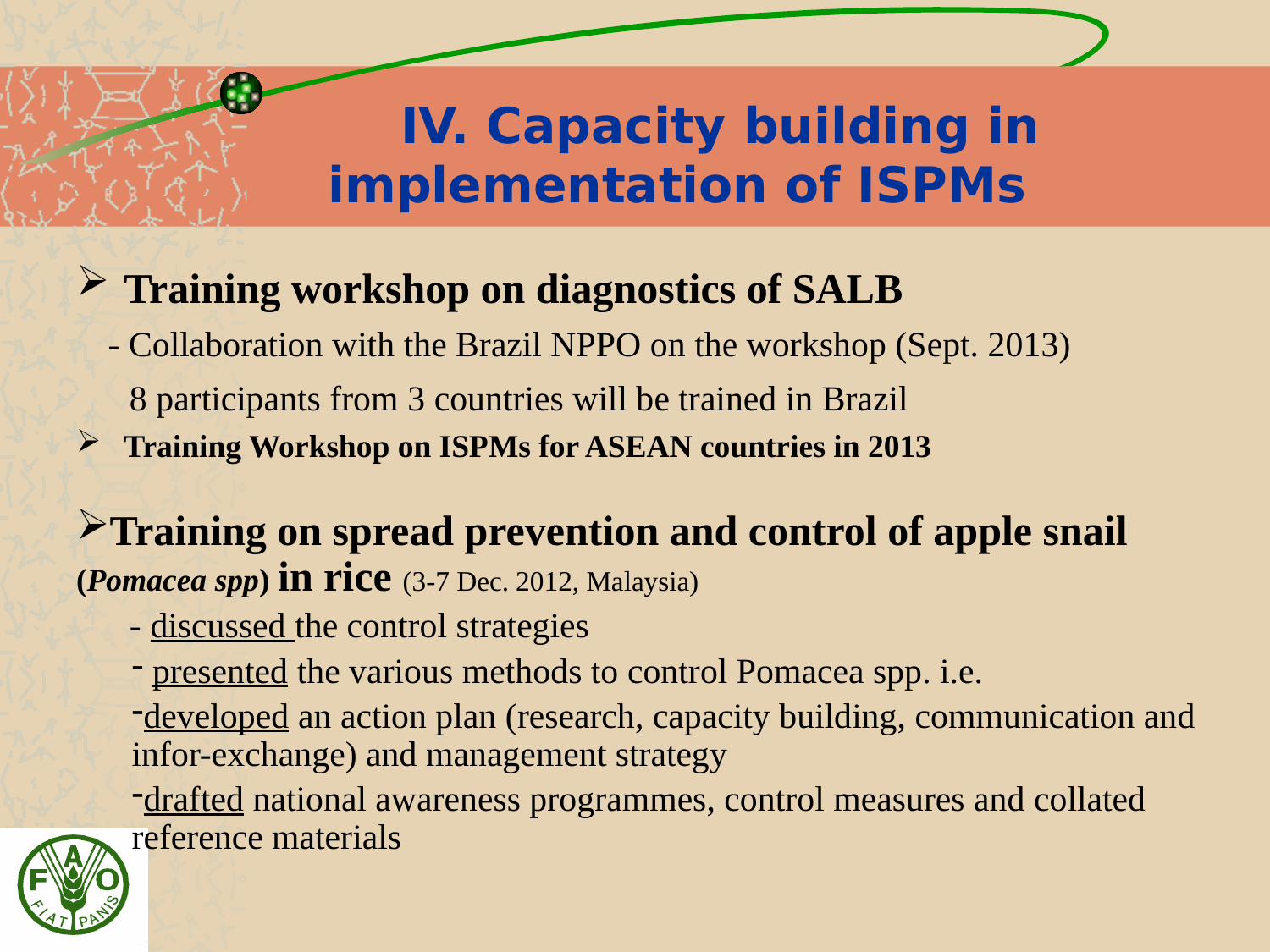

# IV. Capacity building in implementation of ISPMs

Training workshop on diagnostics of SALB
   - Collaboration with the Brazil NPPO on the workshop (Sept. 2013)
      8 participants from 3 countries will be trained in Brazil
Training Workshop on ISPMs for ASEAN countries in 2013

Training on spread prevention and control of apple snail (Pomacea spp) in rice (3-7 Dec. 2012, Malaysia)
      - discussed the control strategies
 presented the various methods to control Pomacea spp. i.e.
developed an action plan (research, capacity building, communication and infor-exchange) and management strategy
drafted national awareness programmes, control measures and collated reference materials